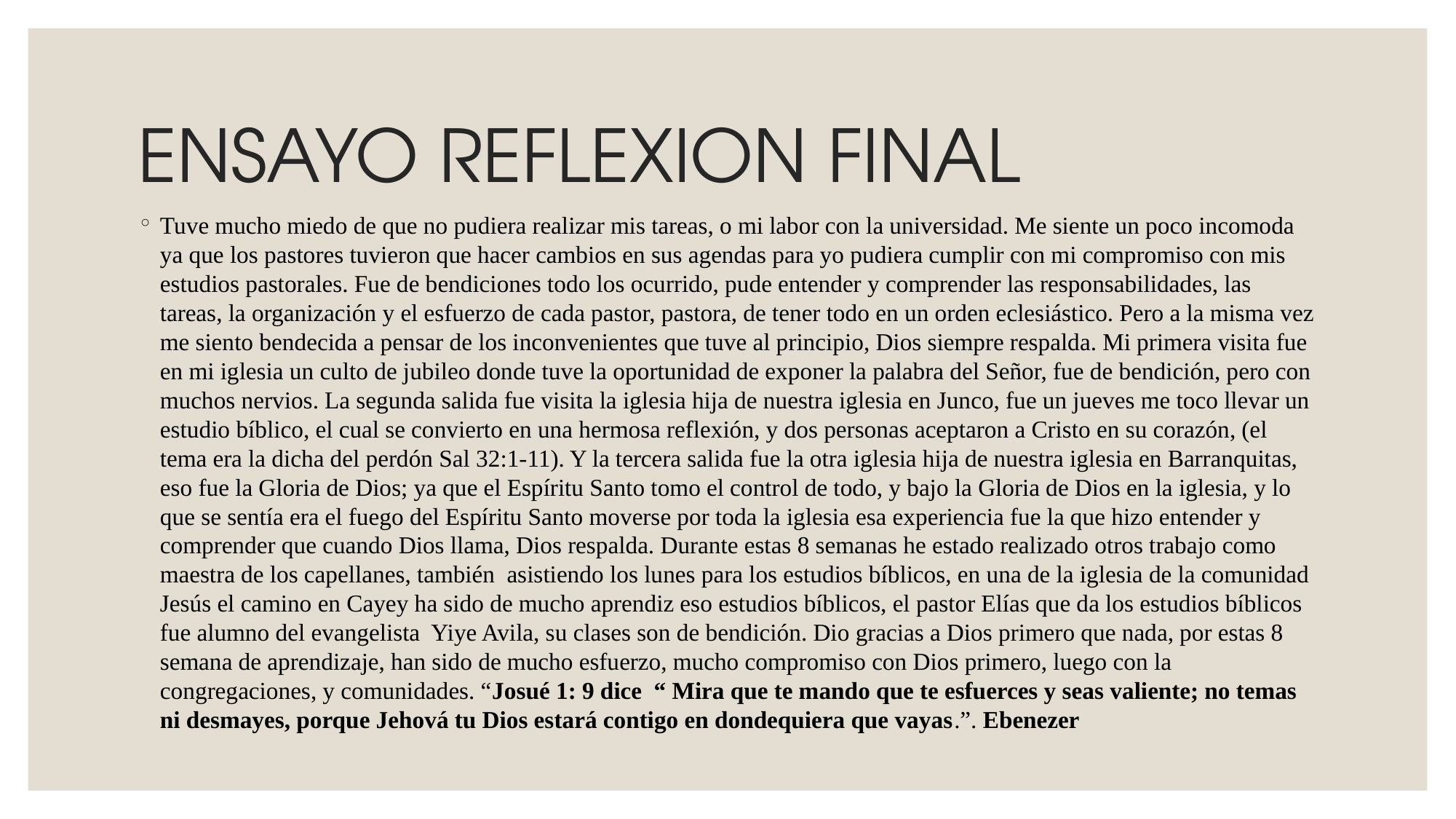

# ENSAYO REFLEXION FINAL
Tuve mucho miedo de que no pudiera realizar mis tareas, o mi labor con la universidad. Me siente un poco incomoda ya que los pastores tuvieron que hacer cambios en sus agendas para yo pudiera cumplir con mi compromiso con mis estudios pastorales. Fue de bendiciones todo los ocurrido, pude entender y comprender las responsabilidades, las tareas, la organización y el esfuerzo de cada pastor, pastora, de tener todo en un orden eclesiástico. Pero a la misma vez me siento bendecida a pensar de los inconvenientes que tuve al principio, Dios siempre respalda. Mi primera visita fue en mi iglesia un culto de jubileo donde tuve la oportunidad de exponer la palabra del Señor, fue de bendición, pero con muchos nervios. La segunda salida fue visita la iglesia hija de nuestra iglesia en Junco, fue un jueves me toco llevar un estudio bíblico, el cual se convierto en una hermosa reflexión, y dos personas aceptaron a Cristo en su corazón, (el tema era la dicha del perdón Sal 32:1-11). Y la tercera salida fue la otra iglesia hija de nuestra iglesia en Barranquitas, eso fue la Gloria de Dios; ya que el Espíritu Santo tomo el control de todo, y bajo la Gloria de Dios en la iglesia, y lo que se sentía era el fuego del Espíritu Santo moverse por toda la iglesia esa experiencia fue la que hizo entender y comprender que cuando Dios llama, Dios respalda. Durante estas 8 semanas he estado realizado otros trabajo como maestra de los capellanes, también  asistiendo los lunes para los estudios bíblicos, en una de la iglesia de la comunidad Jesús el camino en Cayey ha sido de mucho aprendiz eso estudios bíblicos, el pastor Elías que da los estudios bíblicos fue alumno del evangelista  Yiye Avila, su clases son de bendición. Dio gracias a Dios primero que nada, por estas 8 semana de aprendizaje, han sido de mucho esfuerzo, mucho compromiso con Dios primero, luego con la congregaciones, y comunidades. “Josué 1: 9 dice  “ Mira que te mando que te esfuerces y seas valiente; no temas ni desmayes, porque Jehová tu Dios estará contigo en dondequiera que vayas.”. Ebenezer